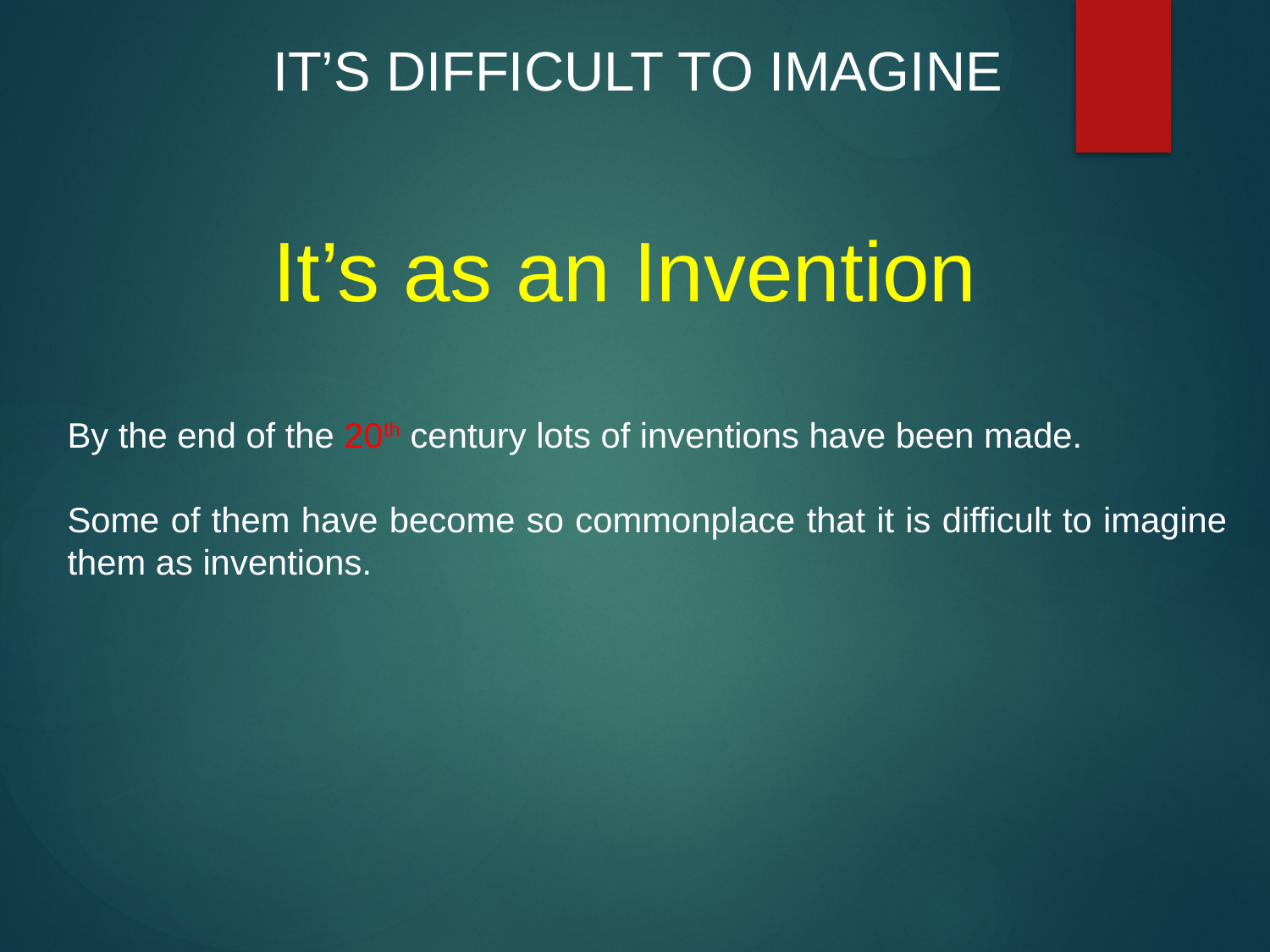

It’s Difficult to Imagine
# It’s as an Invention
By the end of the 20th century lots of inventions have been made.

Some of them have become so commonplace that it is difficult to imagine them as inventions.